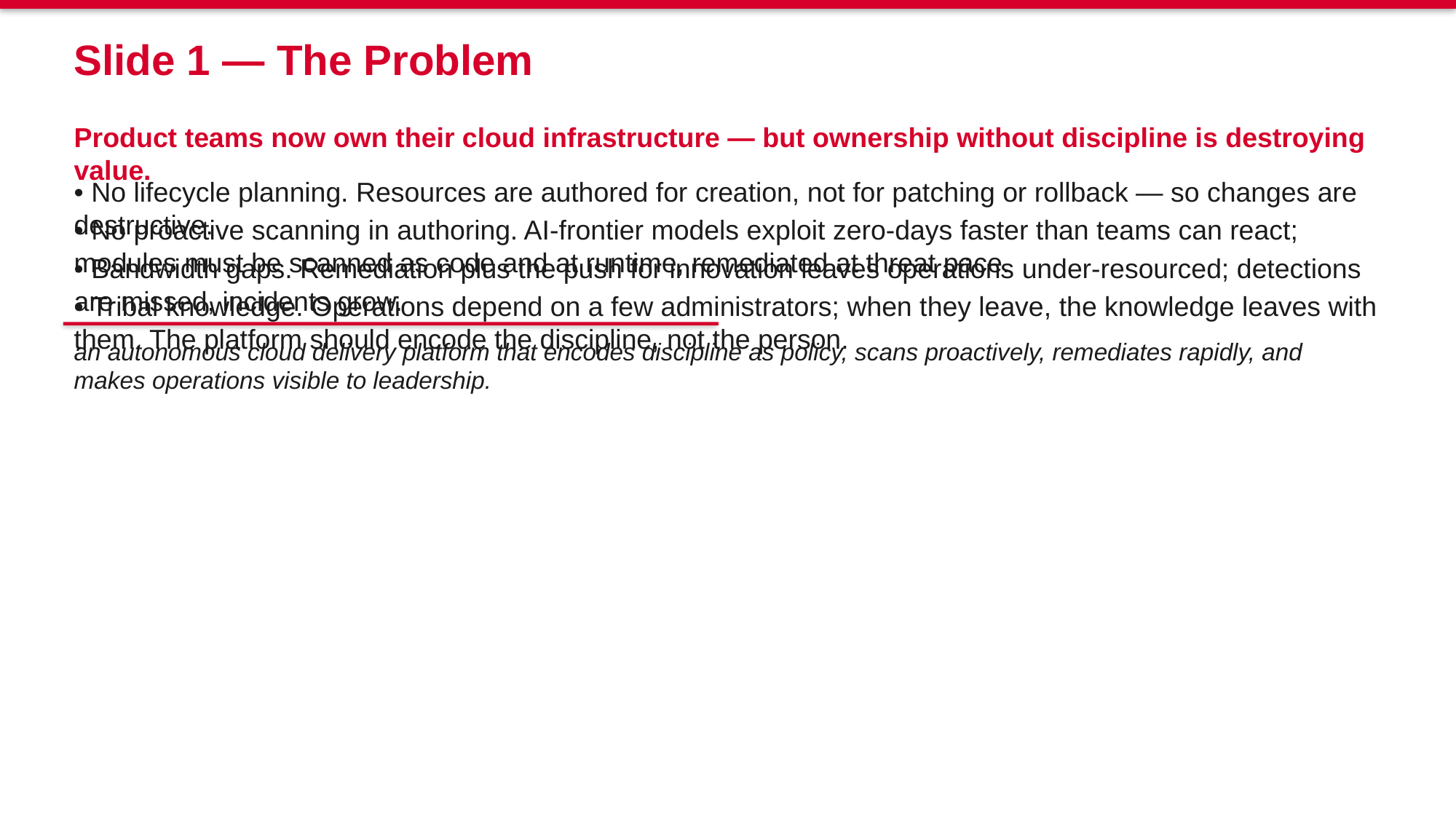

Slide 1 — The Problem
Product teams now own their cloud infrastructure — but ownership without discipline is destroying value.
• No lifecycle planning. Resources are authored for creation, not for patching or rollback — so changes are destructive.
• No proactive scanning in authoring. AI-frontier models exploit zero-days faster than teams can react; modules must be scanned as code and at runtime, remediated at threat pace.
• Bandwidth gaps. Remediation plus the push for innovation leaves operations under-resourced; detections are missed, incidents grow.
• Tribal knowledge. Operations depend on a few administrators; when they leave, the knowledge leaves with them. The platform should encode the discipline, not the person.

an autonomous cloud delivery platform that encodes discipline as policy, scans proactively, remediates rapidly, and makes operations visible to leadership.